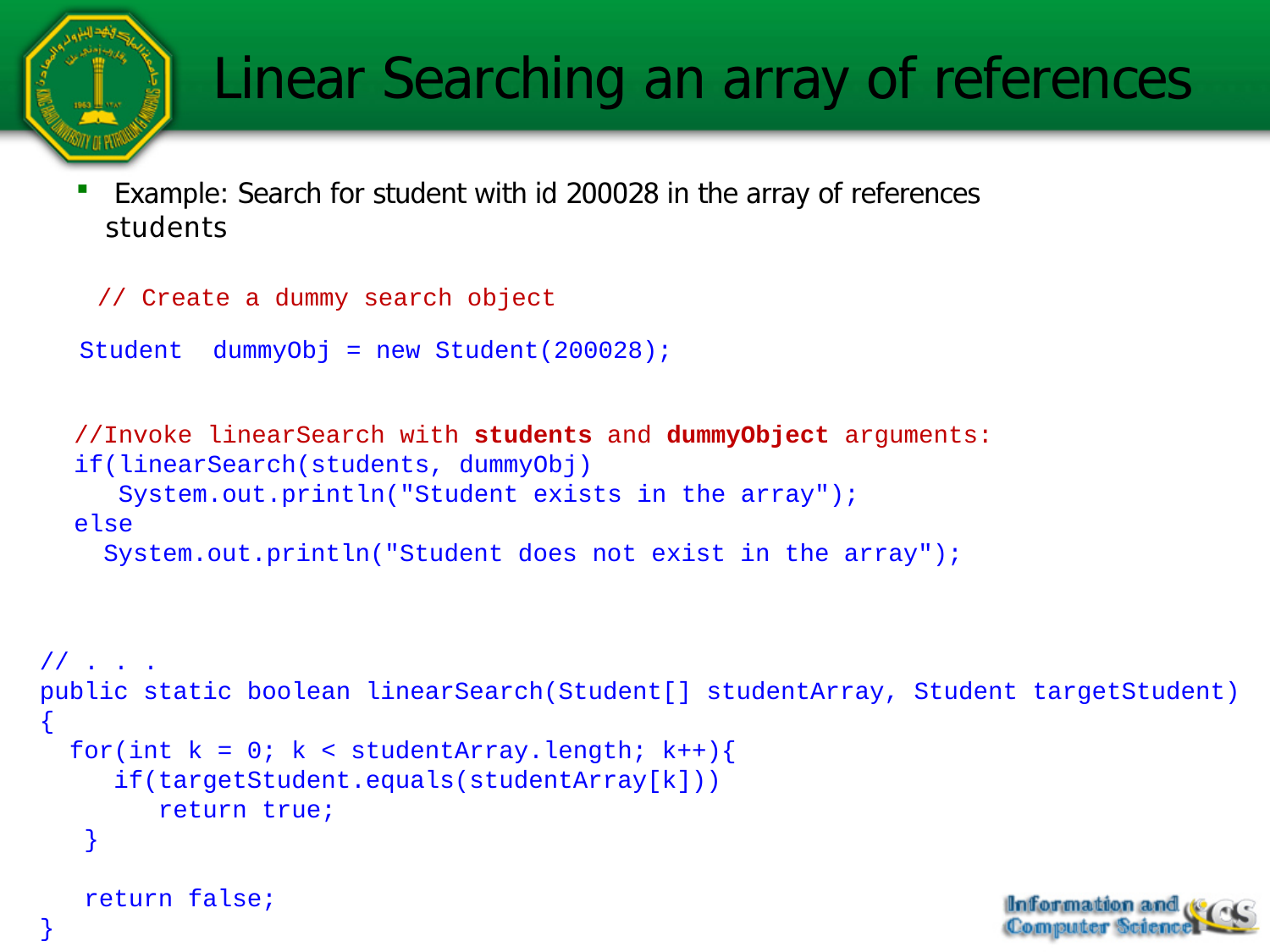

# Linear Searching an array of references
 Example: Search for student with id 200028 in the array of references students
// Create a dummy search object
Student  dummyObj = new Student(200028);
//Invoke linearSearch with students and dummyObject arguments:
if(linearSearch(students, dummyObj)
   System.out.println("Student exists in the array");
else
  System.out.println("Student does not exist in the array");

// . . .
public static boolean linearSearch(Student[] studentArray, Student targetStudent){
  for(int k = 0; k < studentArray.length; k++){
     if(targetStudent.equals(studentArray[k]))
        return true;
   }

   return false;
}